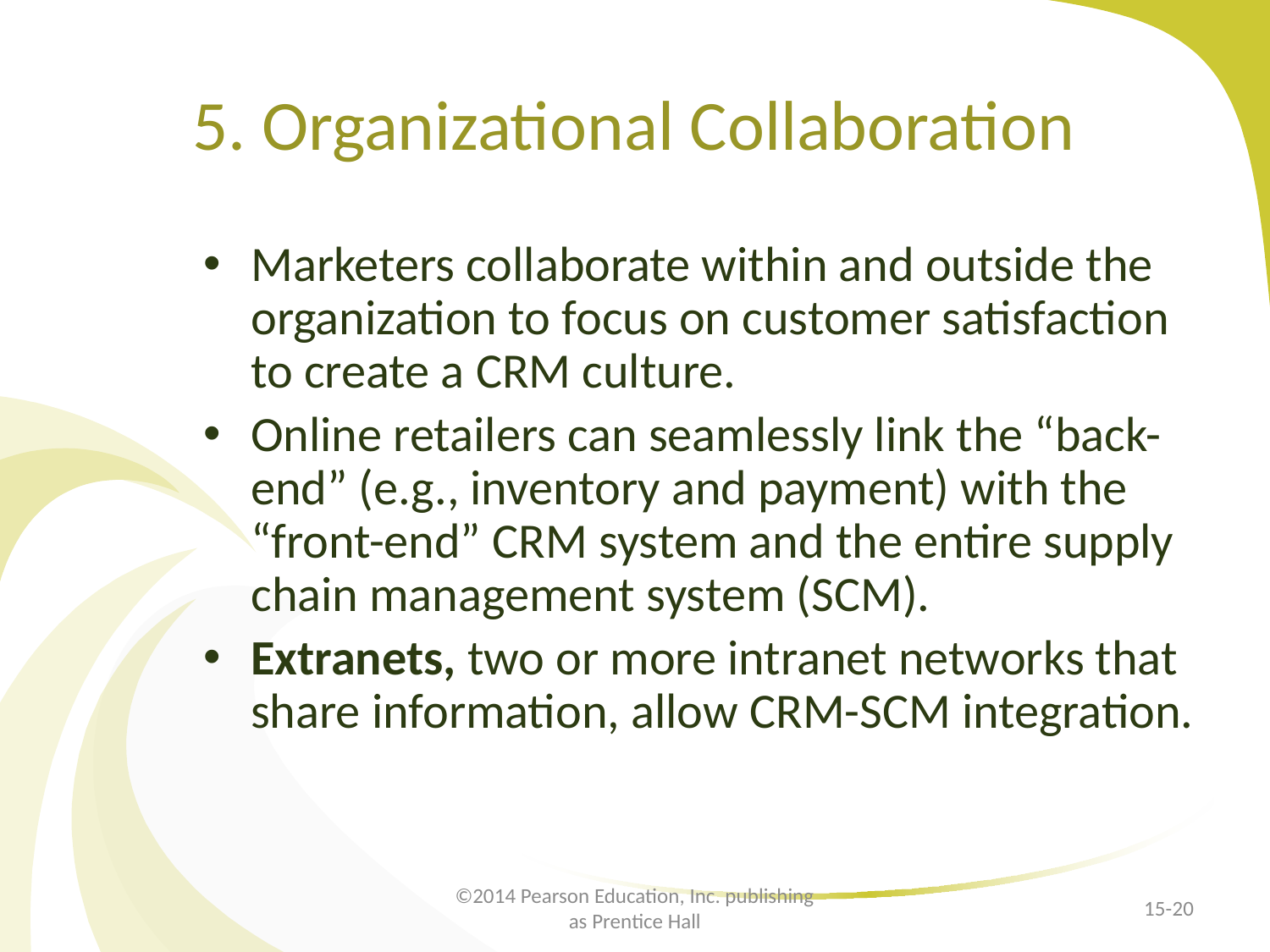

# 5. Organizational Collaboration
Marketers collaborate within and outside the organization to focus on customer satisfaction to create a CRM culture.
Online retailers can seamlessly link the “back-end” (e.g., inventory and payment) with the “front-end” CRM system and the entire supply chain management system (SCM).
Extranets, two or more intranet networks that share information, allow CRM-SCM integration.
©2014 Pearson Education, Inc. publishing as Prentice Hall
15-20